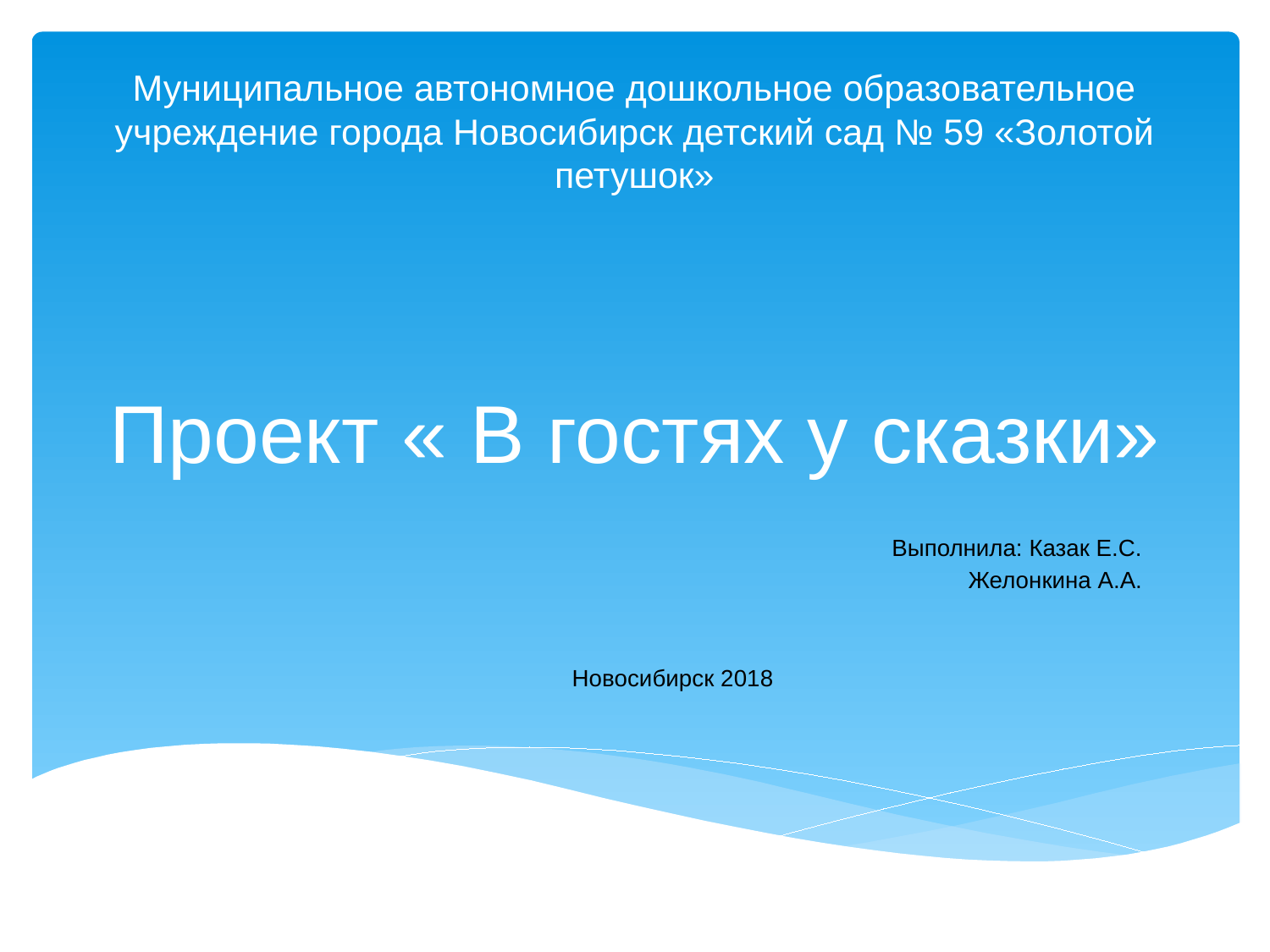

# Муниципальное автономное дошкольное образовательное учреждение города Новосибирск детский сад № 59 «Золотой петушок» Проект « В гостях у сказки»

Выполнила: Казак Е.С.
  Желонкина А.А.

Новосибирск 2018